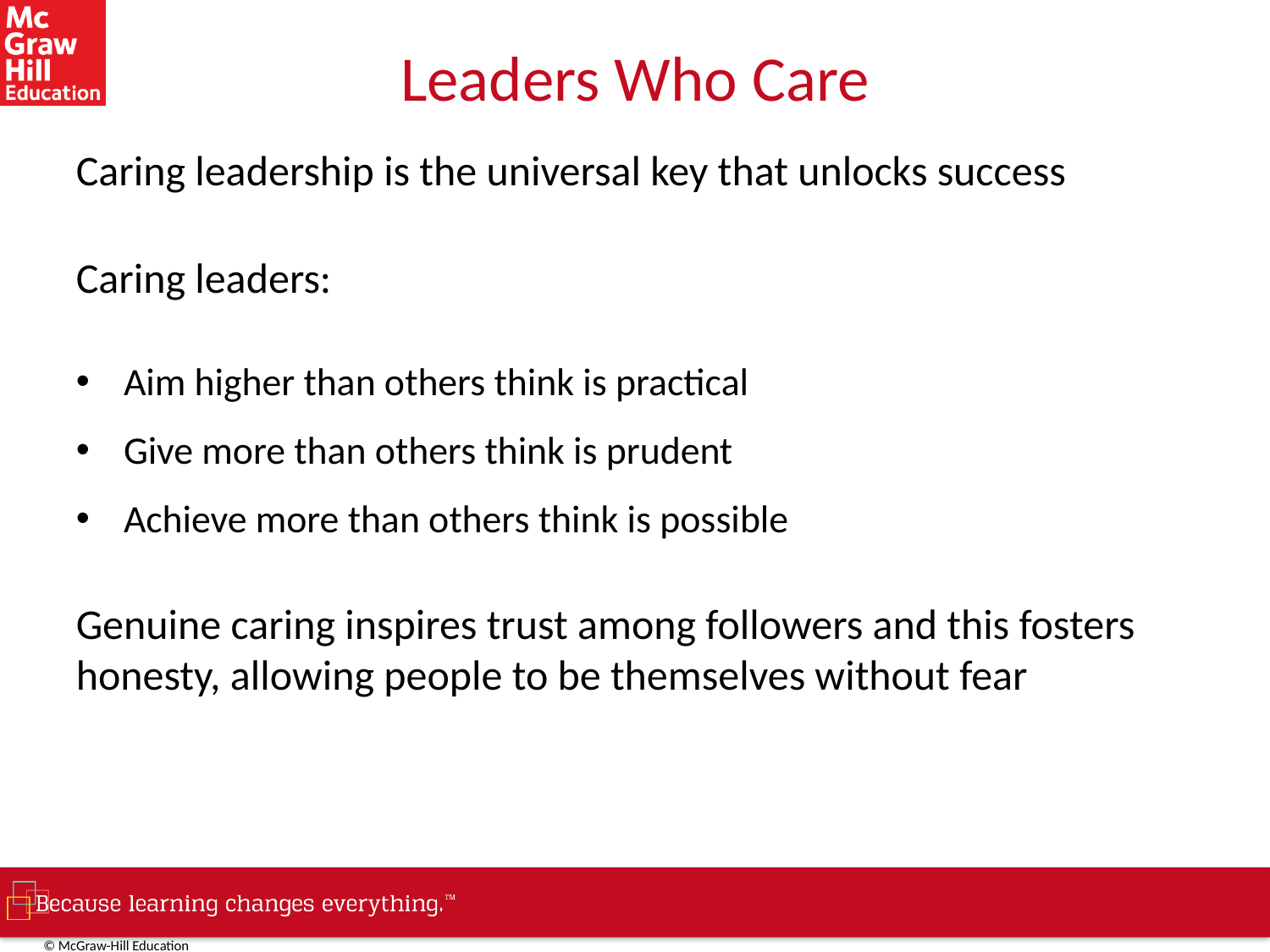

# Leaders Who Care
Caring leadership is the universal key that unlocks success

Caring leaders:

Aim higher than others think is practical
Give more than others think is prudent
Achieve more than others think is possible

Genuine caring inspires trust among followers and this fosters honesty, allowing people to be themselves without fear